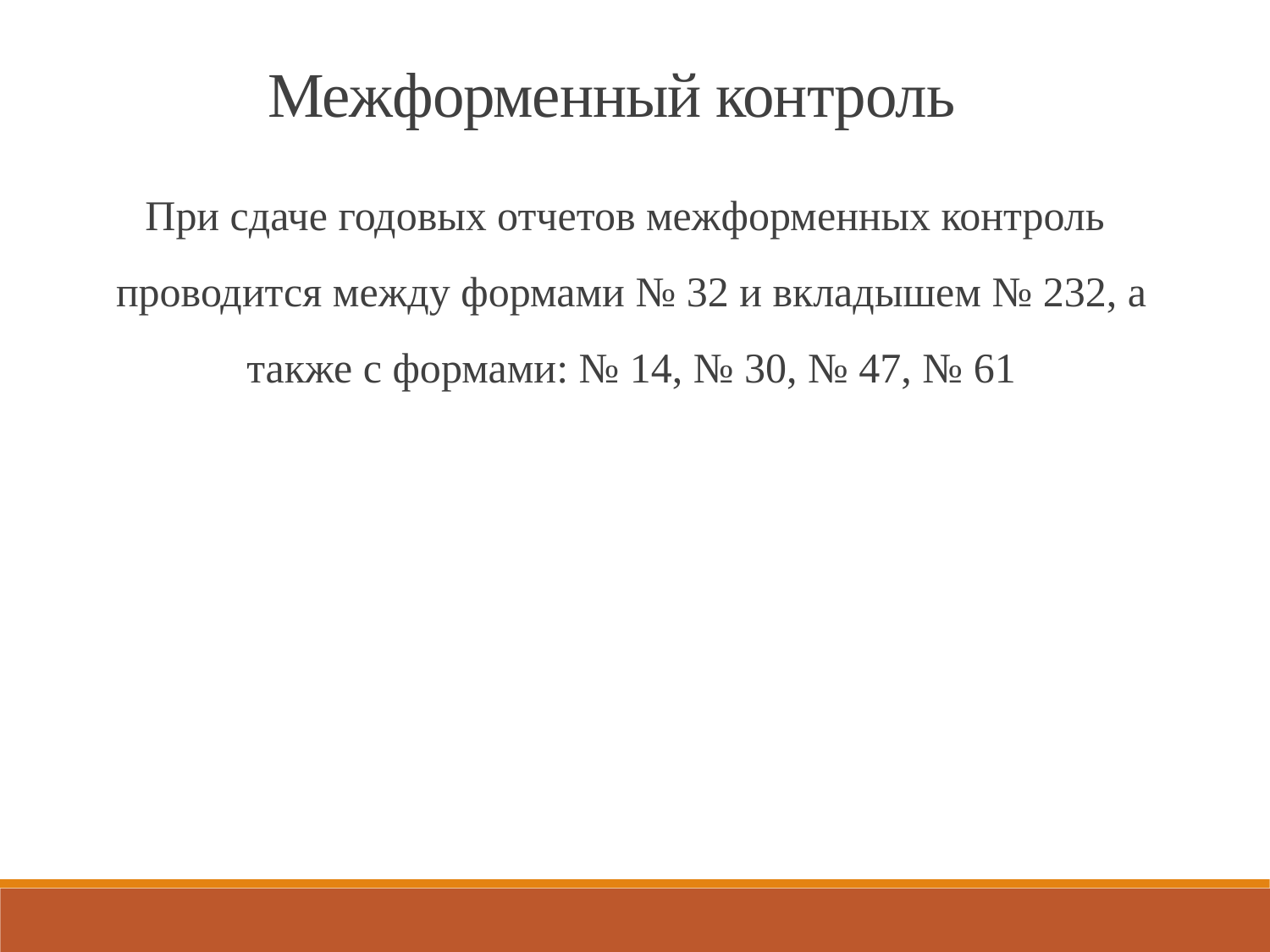

Межформенный контроль
При сдаче годовых отчетов межформенных контроль проводится между формами № 32 и вкладышем № 232, а также с формами: № 14, № 30, № 47, № 61